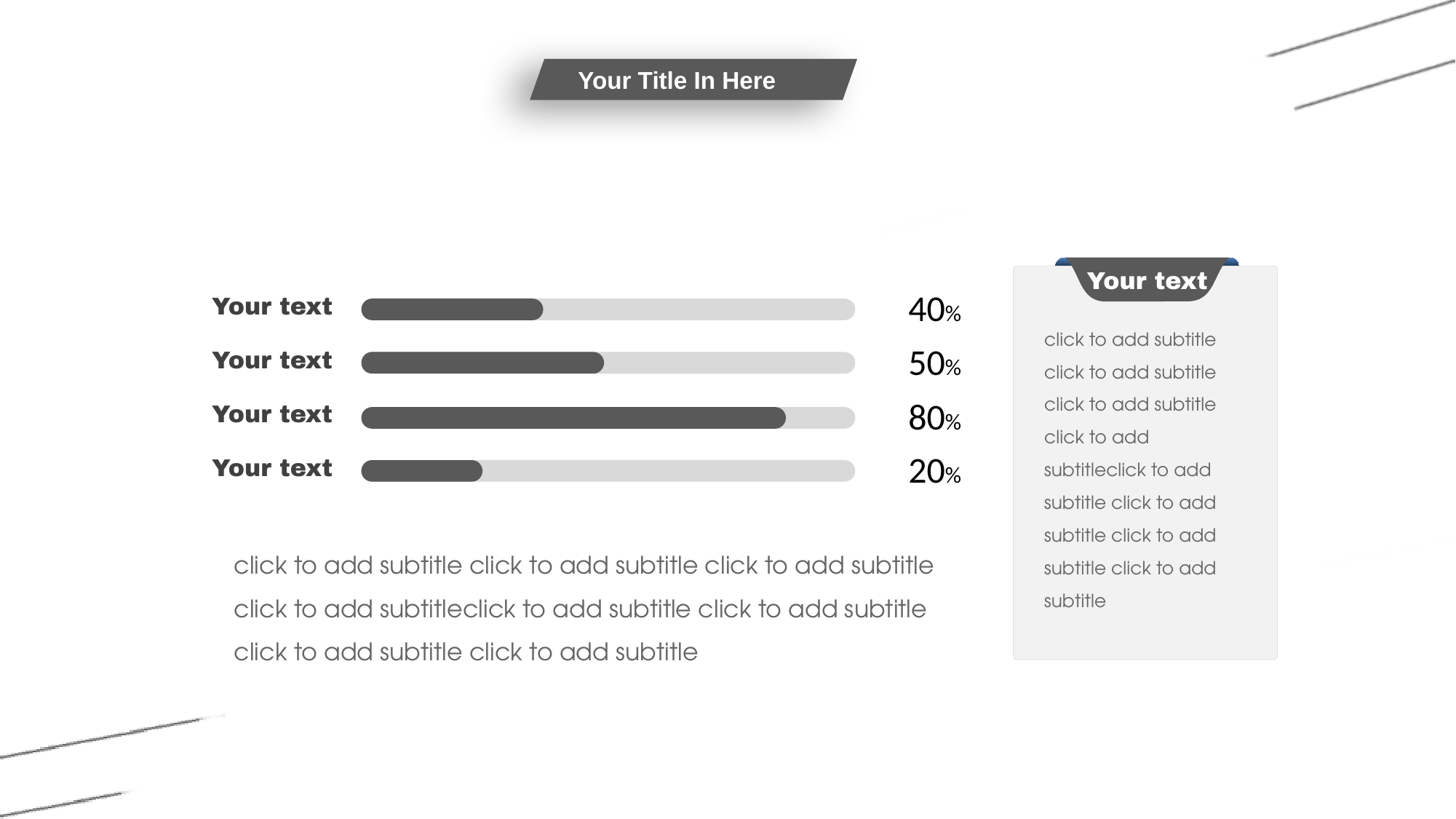

Your text

Your text
40%

click to add subtitle click to add subtitle click to add subtitle click to add subtitleclick to add subtitle click to add subtitle click to add subtitle click to add subtitle

Your text
50%
Your text
80%
Your text
20%
click to add subtitle click to add subtitle click to add subtitle click to add subtitleclick to add subtitle click to add subtitle click to add subtitle click to add subtitle